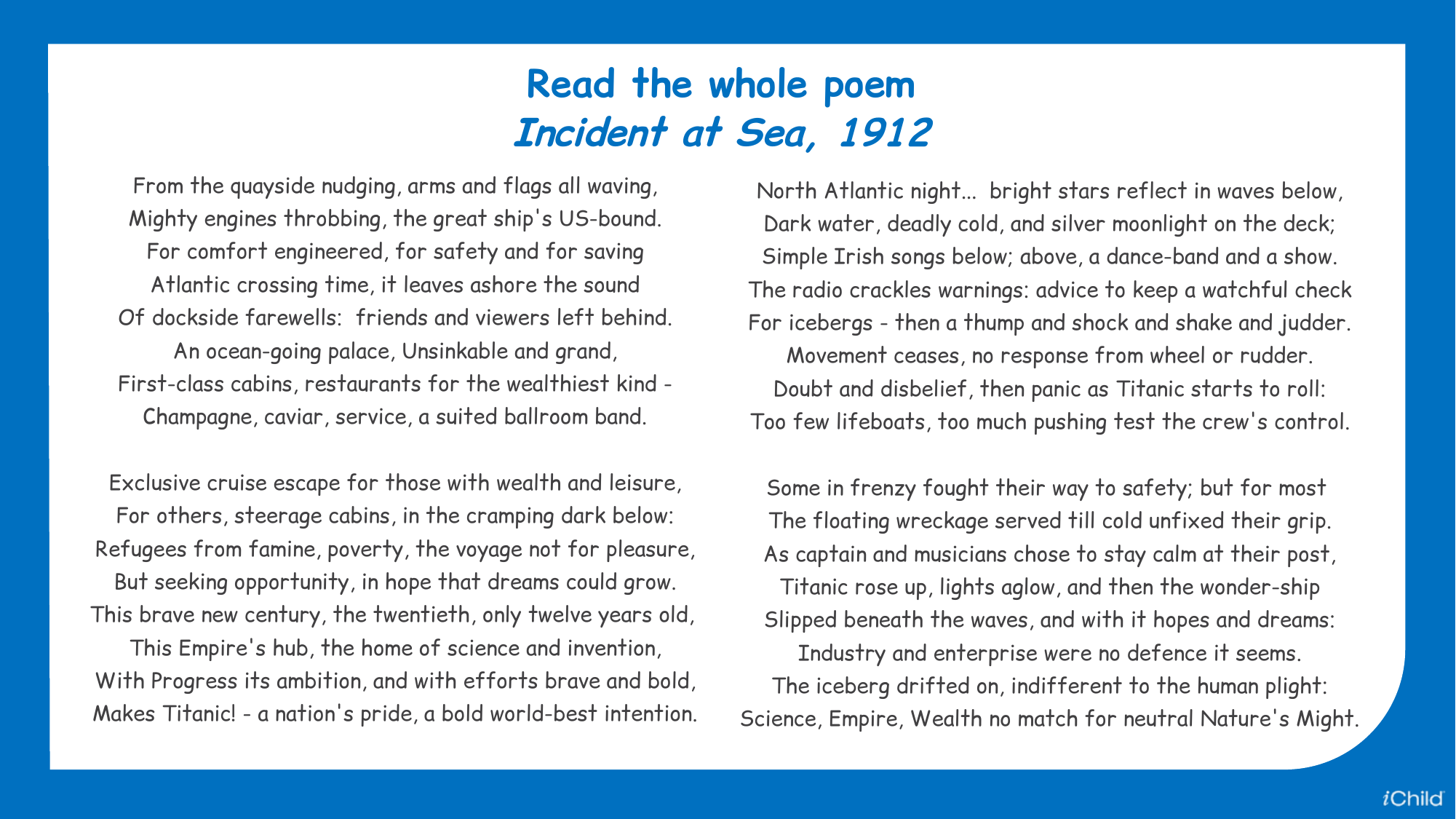

Read the whole poem
Incident at Sea, 1912
From the quayside nudging, arms and flags all waving,
Mighty engines throbbing, the great ship's US-bound.
For comfort engineered, for safety and for saving
Atlantic crossing time, it leaves ashore the sound
Of dockside farewells:  friends and viewers left behind.
An ocean-going palace, Unsinkable and grand,
First-class cabins, restaurants for the wealthiest kind -
Champagne, caviar, service, a suited ballroom band.

Exclusive cruise escape for those with wealth and leisure,
For others, steerage cabins, in the cramping dark below:
Refugees from famine, poverty, the voyage not for pleasure,
But seeking opportunity, in hope that dreams could grow.
This brave new century, the twentieth, only twelve years old,
This Empire's hub, the home of science and invention,
With Progress its ambition, and with efforts brave and bold,
Makes Titanic! - a nation's pride, a bold world-best intention.
North Atlantic night...  bright stars reflect in waves below,
Dark water, deadly cold, and silver moonlight on the deck;
Simple Irish songs below; above, a dance-band and a show.
The radio crackles warnings: advice to keep a watchful check
For icebergs - then a thump and shock and shake and judder.
Movement ceases, no response from wheel or rudder.
Doubt and disbelief, then panic as Titanic starts to roll:
Too few lifeboats, too much pushing test the crew's control.

Some in frenzy fought their way to safety; but for most
The floating wreckage served till cold unfixed their grip.
As captain and musicians chose to stay calm at their post,
Titanic rose up, lights aglow, and then the wonder-ship
Slipped beneath the waves, and with it hopes and dreams:
Industry and enterprise were no defence it seems.
The iceberg drifted on, indifferent to the human plight:
Science, Empire, Wealth no match for neutral Nature's Might.